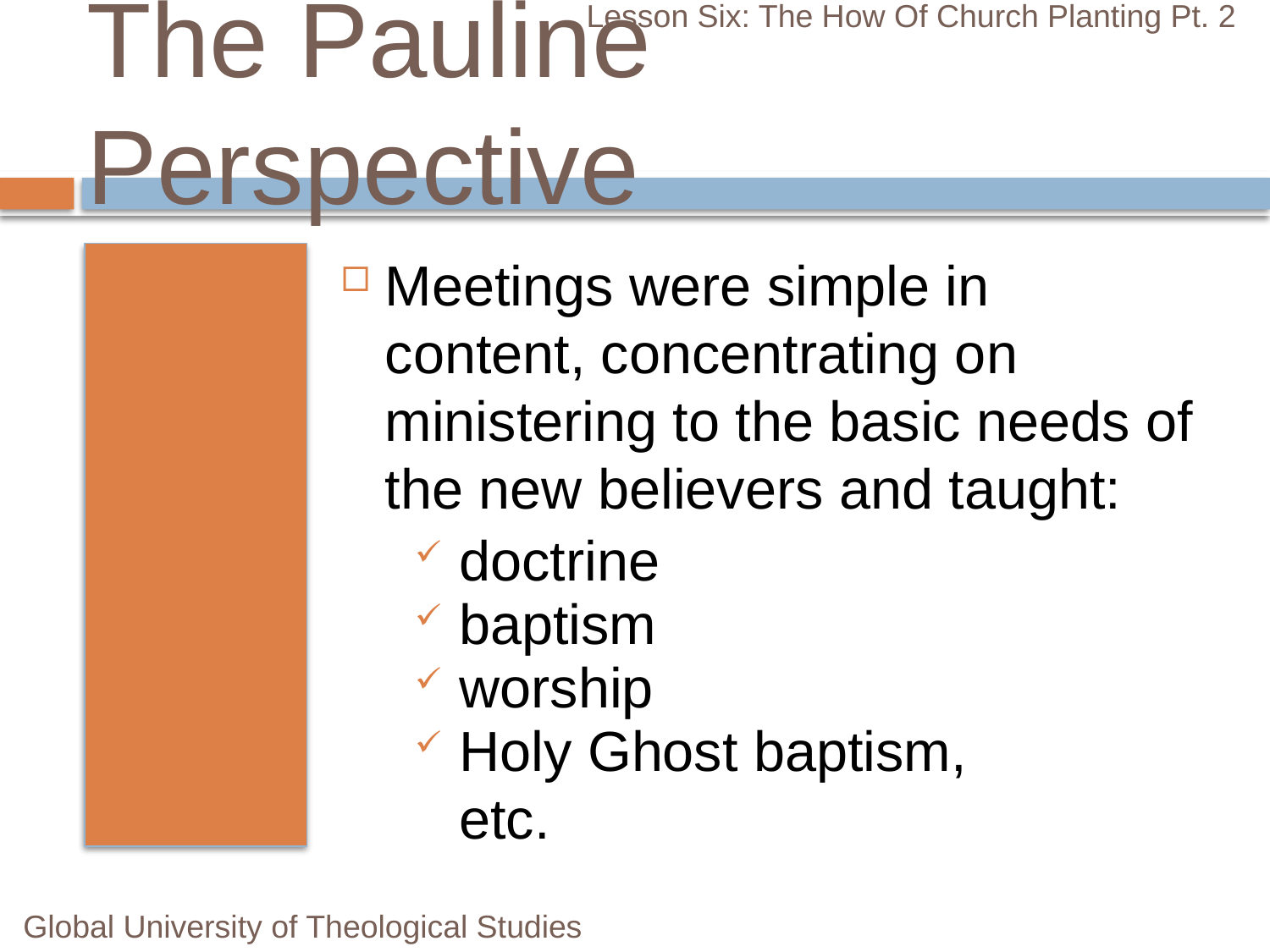

Lesson Six: The How Of Church Planting Pt. 2
# The Pauline Perspective

Meetings were simple in content, concentrating on ministering to the basic needs of the new believers and taught:
doctrine
baptism
worship
Holy Ghost baptism, etc.
Global University of Theological Studies